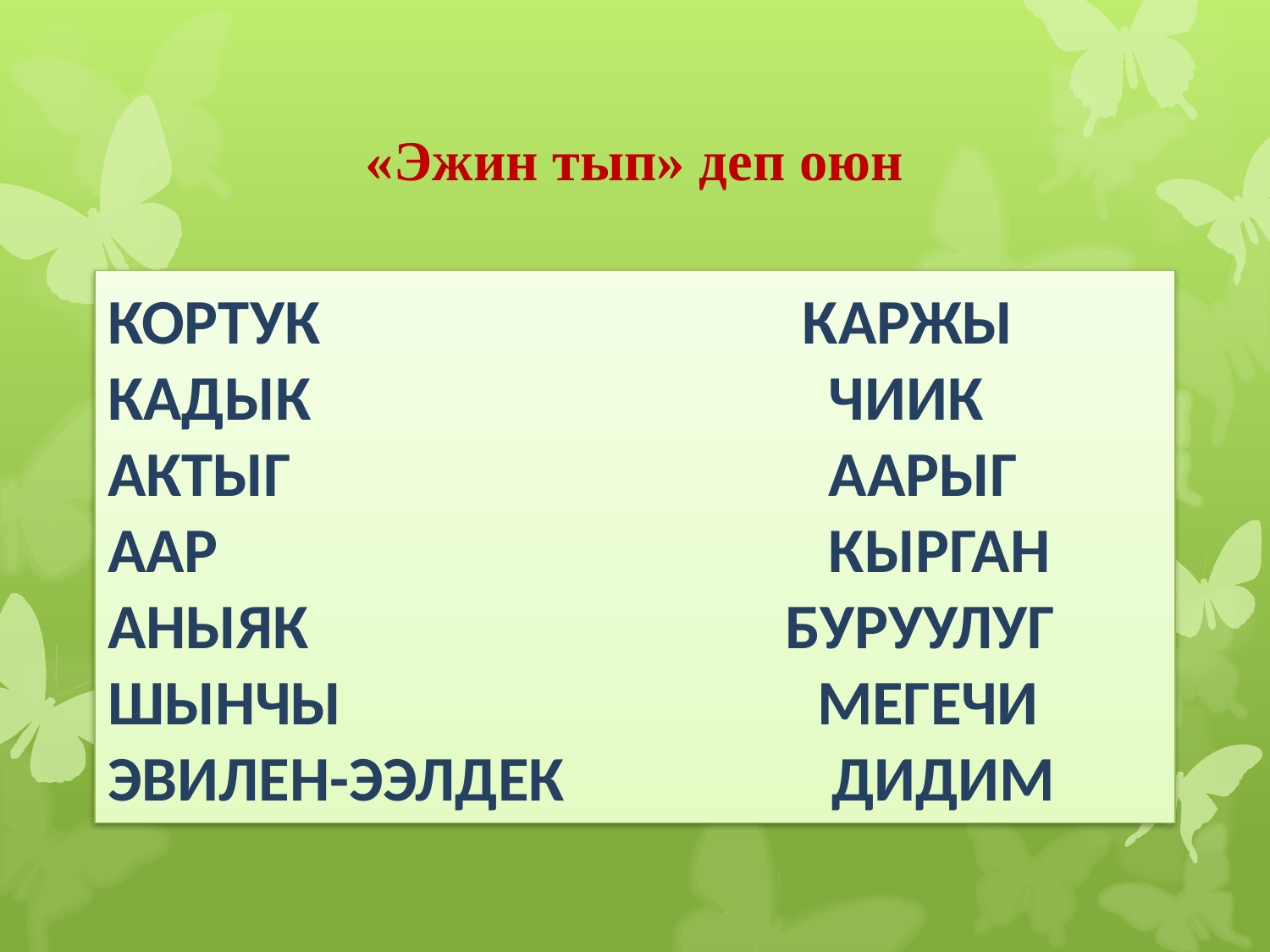

# «Эжин тып» деп оюн
Кортук	 		             каржы
Кадык				      чиик
актыг				      аарыг
Аар					      кырган
Аныяк				   буруулуг
Шынчы			              мегечи
Эвилен-ээлдек	               дидим